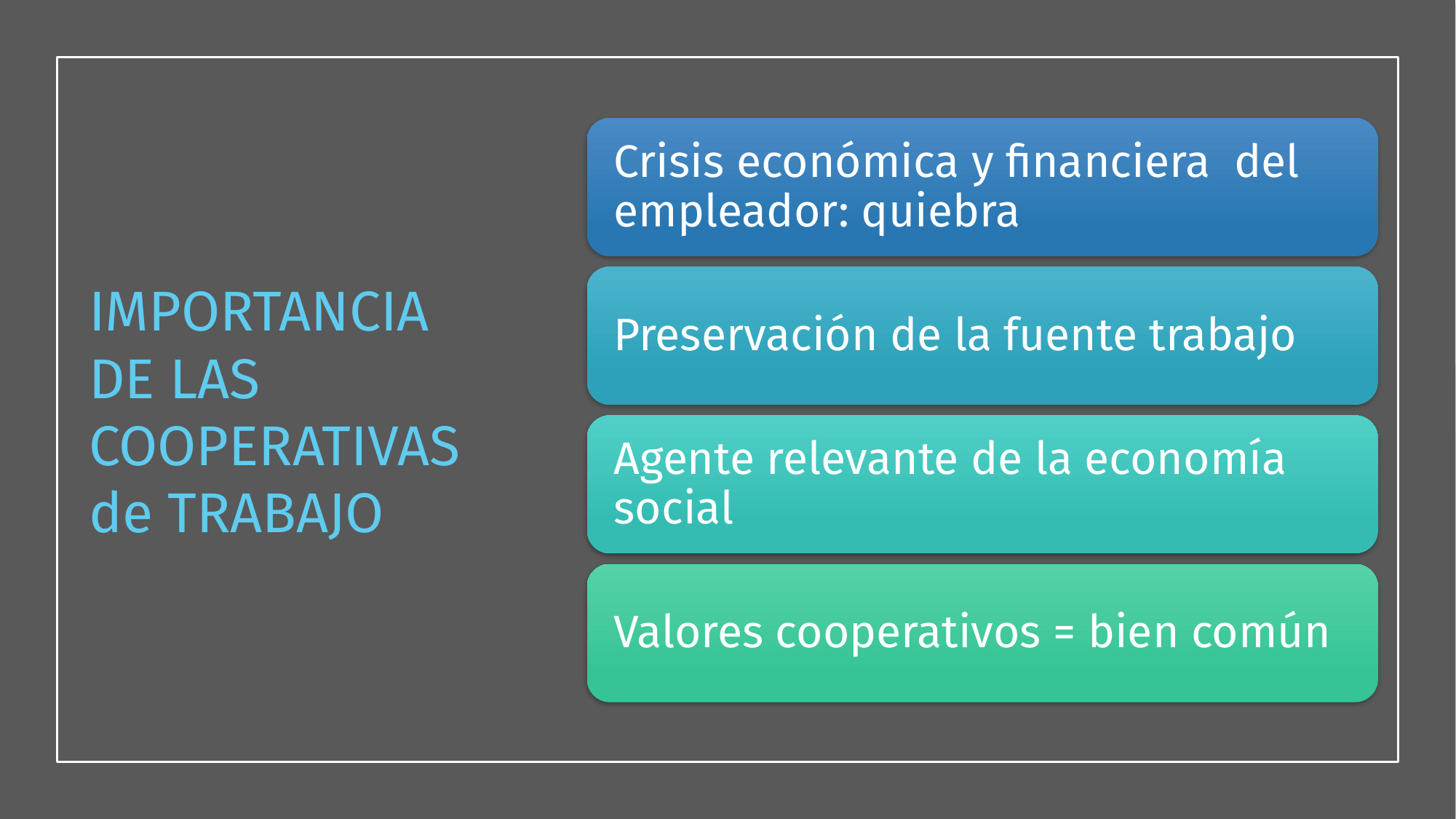

Crisis económica y financiera  del empleador: quiebra
Preservación de la fuente trabajo
Agente relevante de la economía social
Valores cooperativos = bien común
# IMPORTANCIA DE LAS COOPERATIVAS de TRABAJO